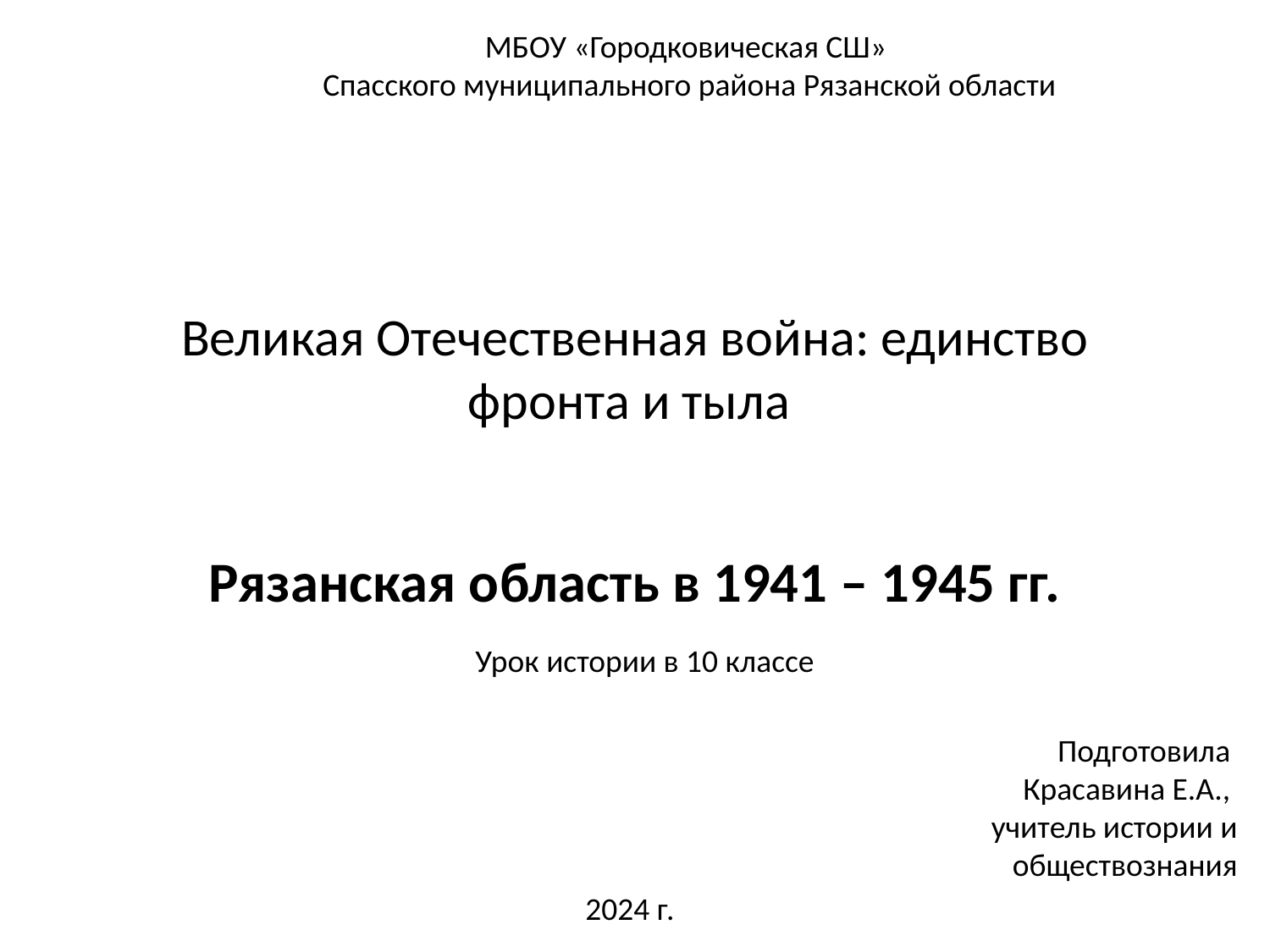

МБОУ «Городковическая СШ»
Спасского муниципального района Рязанской области
# Великая Отечественная война: единство фронта и тыла
Рязанская область в 1941 – 1945 гг.
Урок истории в 10 классе
Подготовила
Красавина Е.А.,
учитель истории и обществознания
2024 г.